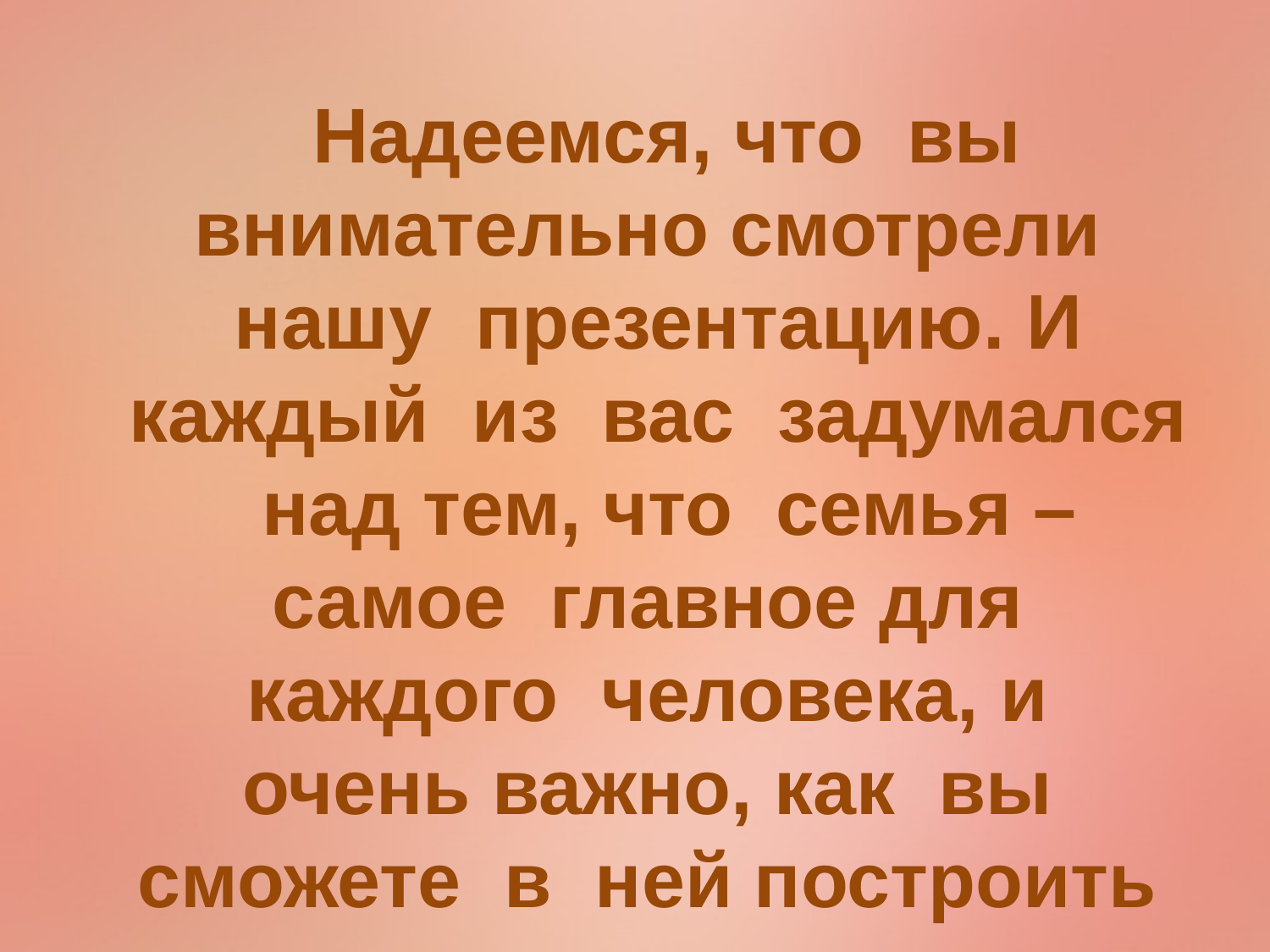

Надеемся, что  вы  внимательно смотрели  нашу  презентацию. И каждый  из  вас  задумался  над тем, что  семья – самое  главное для  каждого  человека, и  очень важно, как  вы  сможете  в  ней построить  свои взаимоотношения.